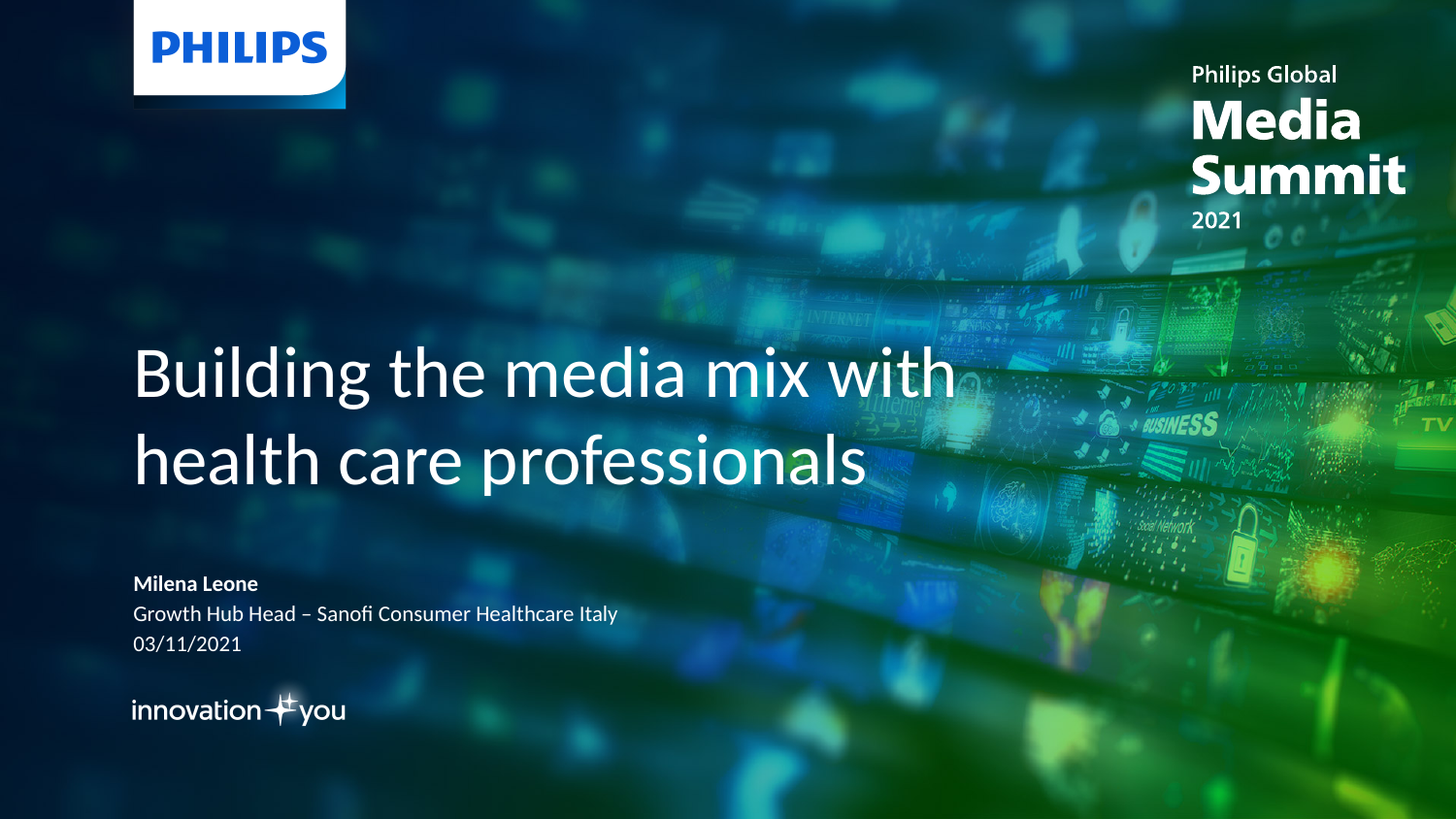

Building the media mix with health care professionals
Milena Leone
Growth Hub Head – Sanofi Consumer Healthcare Italy
03/11/2021